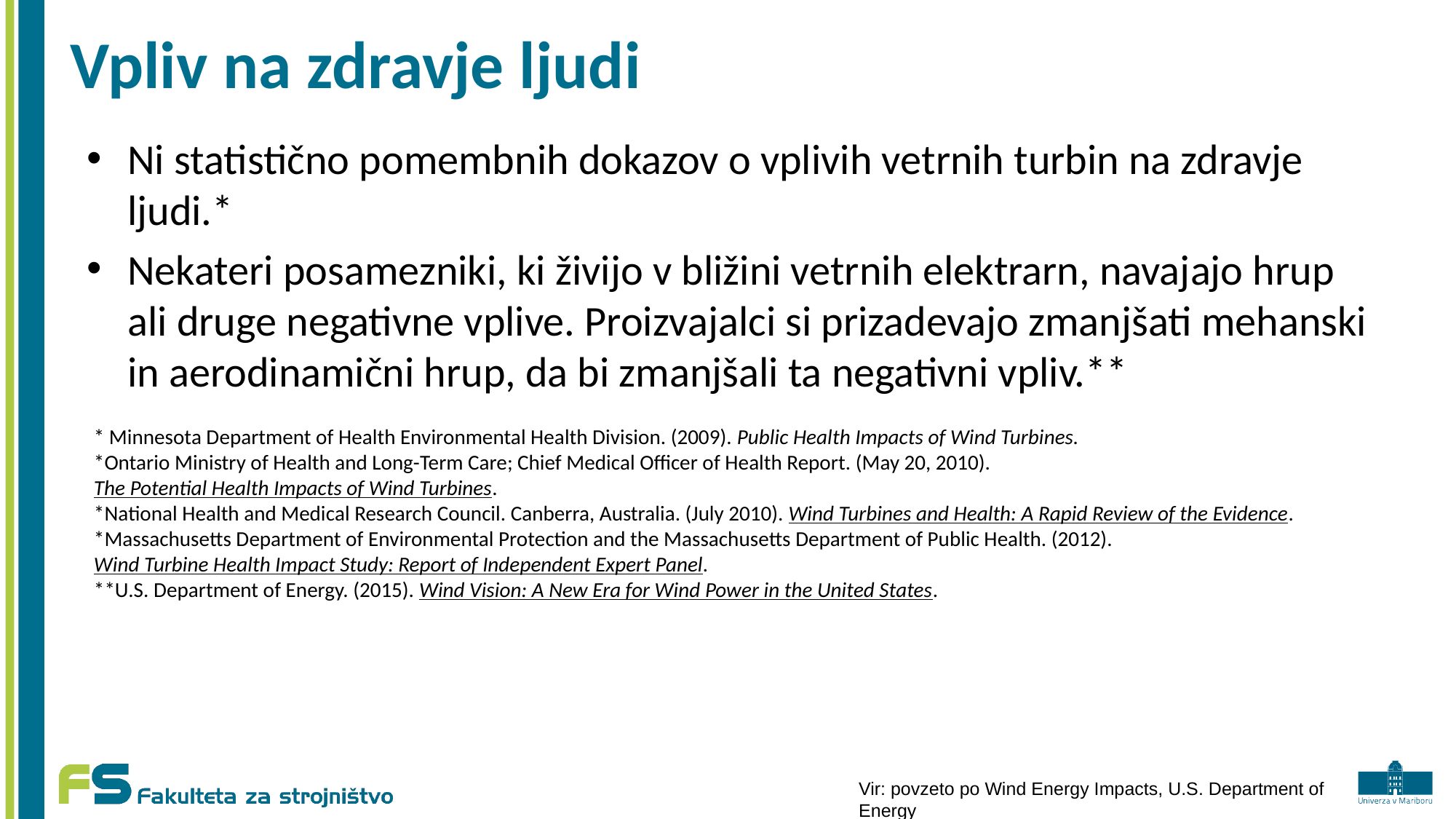

# Vpliv na zdravje ljudi
Ni statistično pomembnih dokazov o vplivih vetrnih turbin na zdravje ljudi.*
Nekateri posamezniki, ki živijo v bližini vetrnih elektrarn, navajajo hrup ali druge negativne vplive. Proizvajalci si prizadevajo zmanjšati mehanski in aerodinamični hrup, da bi zmanjšali ta negativni vpliv.**

* Minnesota Department of Health Environmental Health Division. (2009). Public Health Impacts of Wind Turbines.
*Ontario Ministry of Health and Long-Term Care; Chief Medical Officer of Health Report. (May 20, 2010). The Potential Health Impacts of Wind Turbines.
*National Health and Medical Research Council. Canberra, Australia. (July 2010). Wind Turbines and Health: A Rapid Review of the Evidence.
*Massachusetts Department of Environmental Protection and the Massachusetts Department of Public Health. (2012). Wind Turbine Health Impact Study: Report of Independent Expert Panel.
**U.S. Department of Energy. (2015). Wind Vision: A New Era for Wind Power in the United States.
Vir: povzeto po Wind Energy Impacts, U.S. Department of Energy